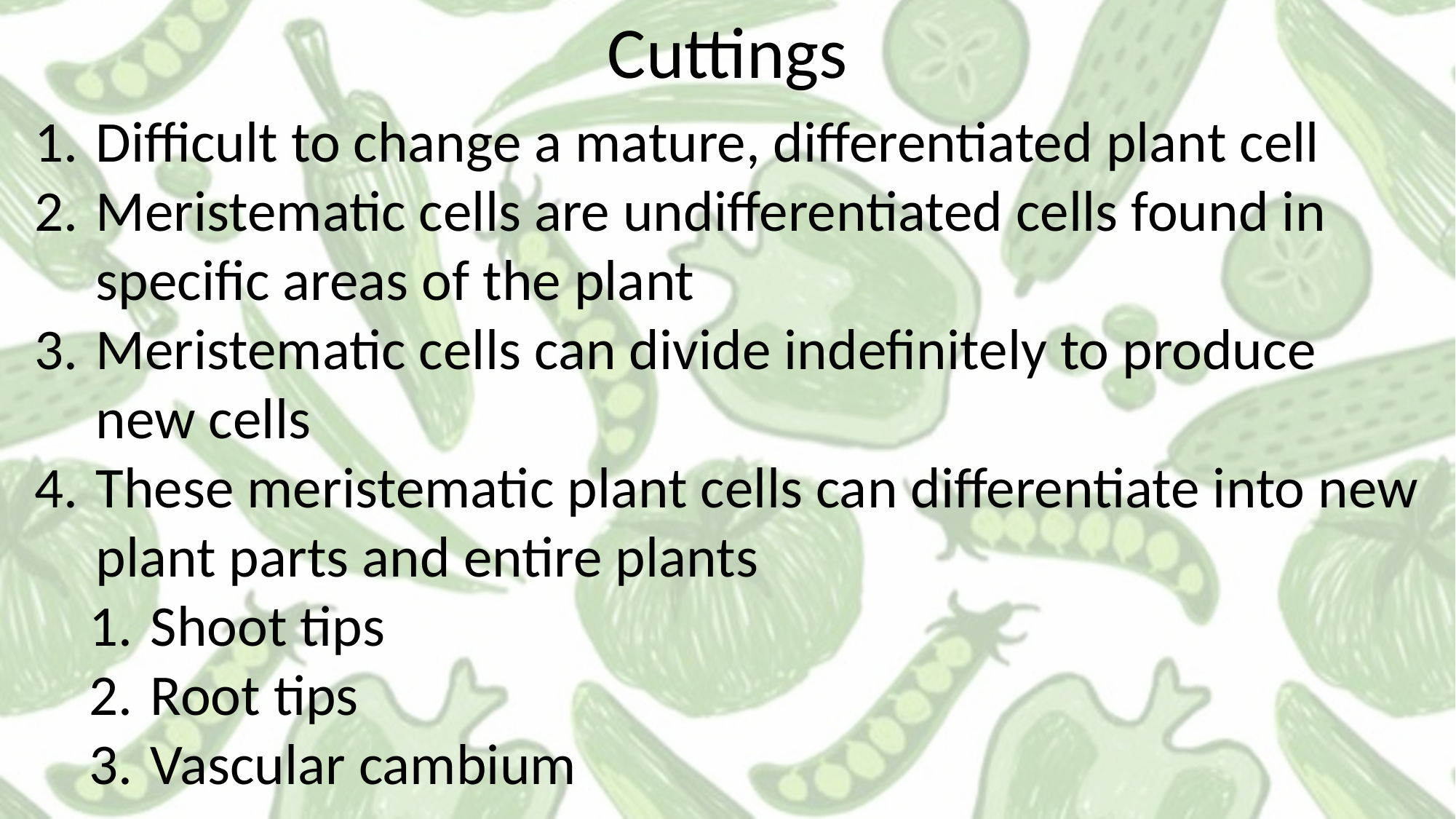

Cuttings
Difficult to change a mature, differentiated plant cell
Meristematic cells are undifferentiated cells found in specific areas of the plant
Meristematic cells can divide indefinitely to produce new cells
These meristematic plant cells can differentiate into new plant parts and entire plants
Shoot tips
Root tips
Vascular cambium